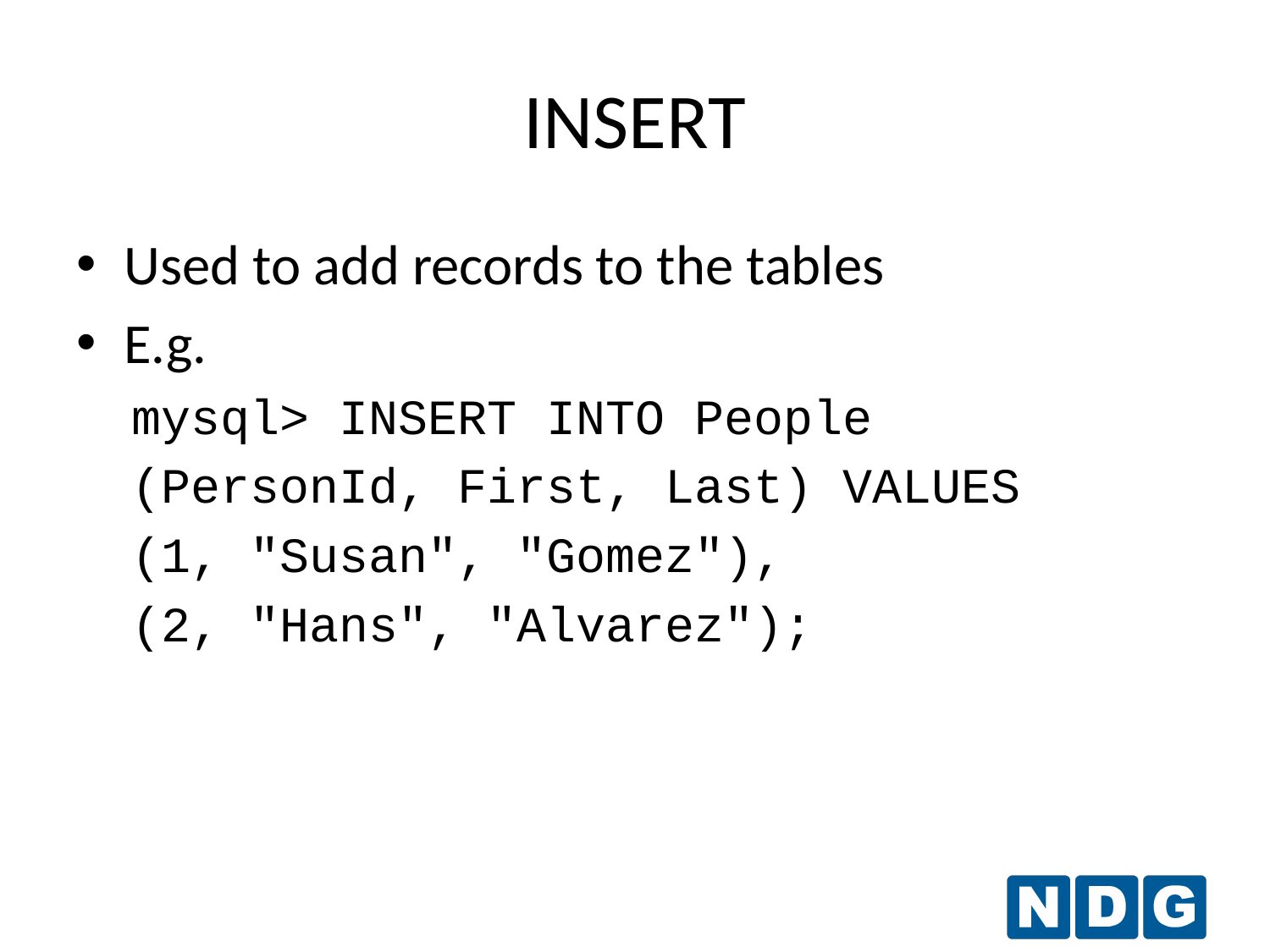

INSERT
Used to add records to the tables
E.g.
mysql> INSERT INTO People
(PersonId, First, Last) VALUES
(1, "Susan", "Gomez"),
(2, "Hans", "Alvarez");